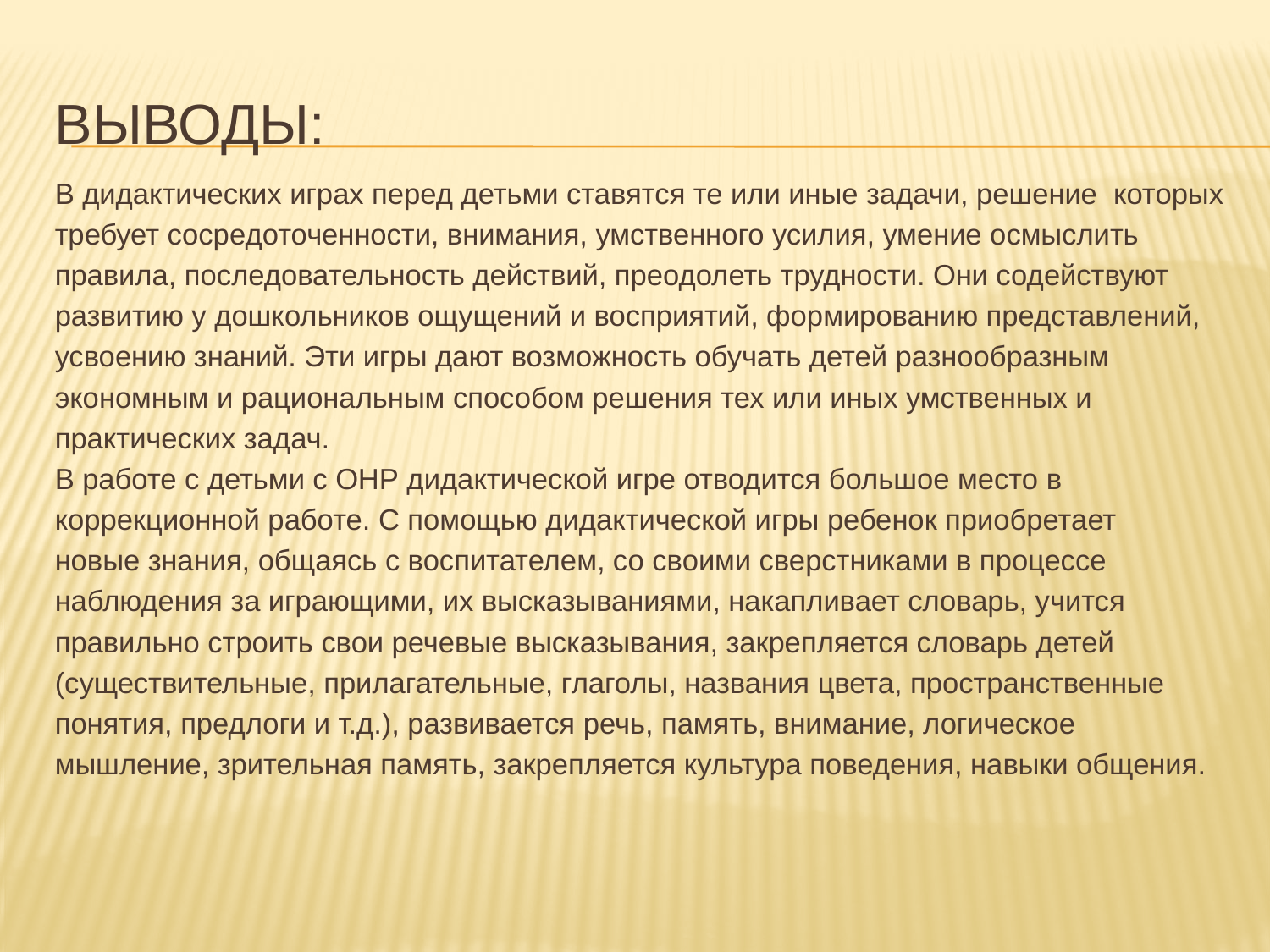

# Выводы:
В дидактических играх перед детьми ставятся те или иные задачи, решение  которых
требует сосредоточенности, внимания, умственного усилия, умение осмыслить
правила, последовательность действий, преодолеть трудности. Они содействуют
развитию у дошкольников ощущений и восприятий, формированию представлений,
усвоению знаний. Эти игры дают возможность обучать детей разнообразным
экономным и рациональным способом решения тех или иных умственных и
практических задач.
В работе с детьми с ОНР дидактической игре отводится большое место в
коррекционной работе. С помощью дидактической игры ребенок приобретает
новые знания, общаясь с воспитателем, со своими сверстниками в процессе
наблюдения за играющими, их высказываниями, накапливает словарь, учится
правильно строить свои речевые высказывания, закрепляется словарь детей
(существительные, прилагательные, глаголы, названия цвета, пространственные
понятия, предлоги и т.д.), развивается речь, память, внимание, логическое
мышление, зрительная память, закрепляется культура поведения, навыки общения.